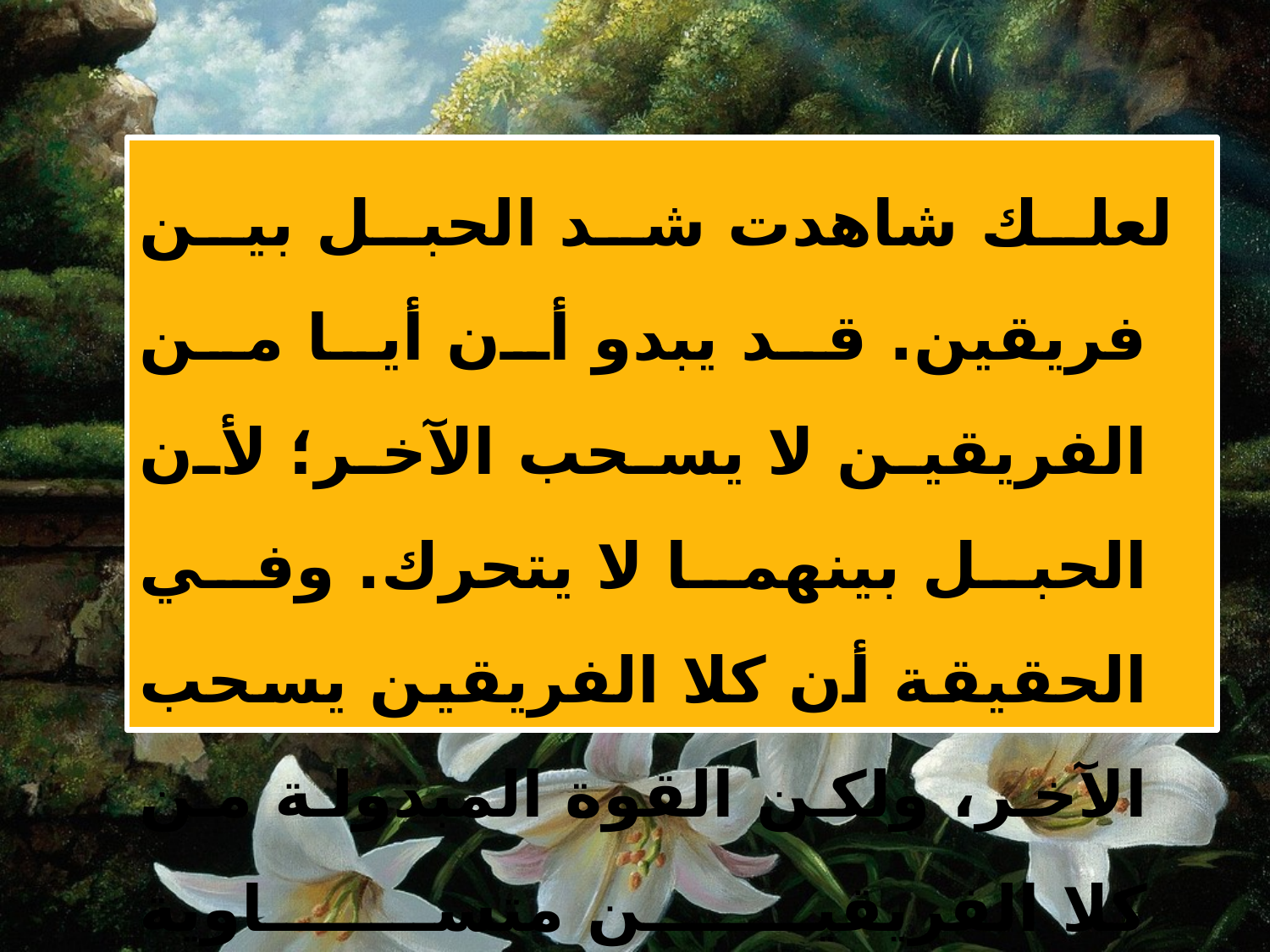

لعلك شاهدت شد الحبل بين فريقين. قد يبدو أن أيا من الفريقين لا يسحب الآخر؛ لأن الحبل بينهما لا يتحرك. وفي الحقيقة أن كلا الفريقين يسحب الآخر، ولكن القوة المبذولة من كلا الفريقين متساوية ومتعاكسة، لذلك يكونان في حالة اتزان.